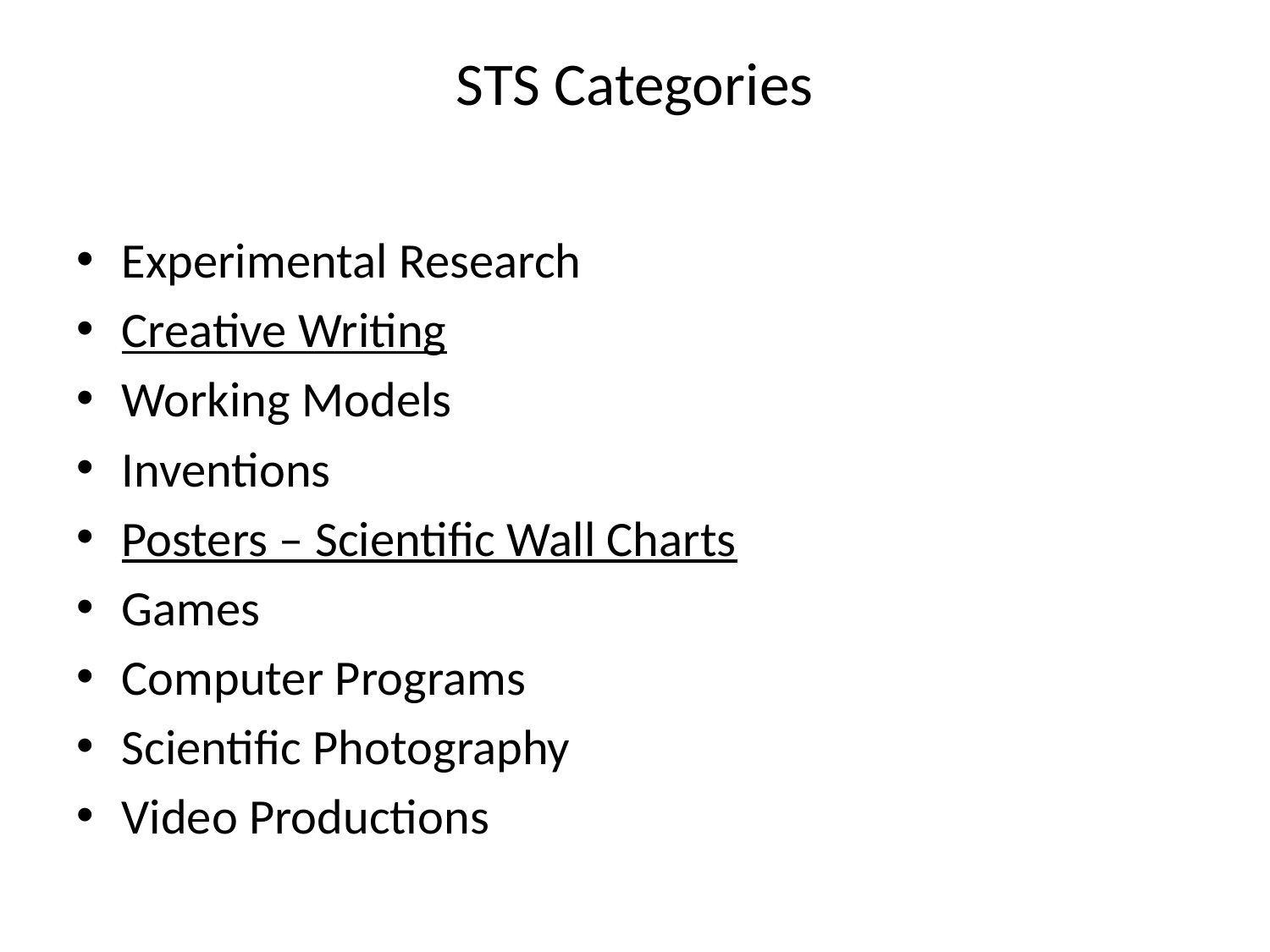

# STS Categories
Experimental Research
Creative Writing
Working Models
Inventions
Posters – Scientific Wall Charts
Games
Computer Programs
Scientific Photography
Video Productions